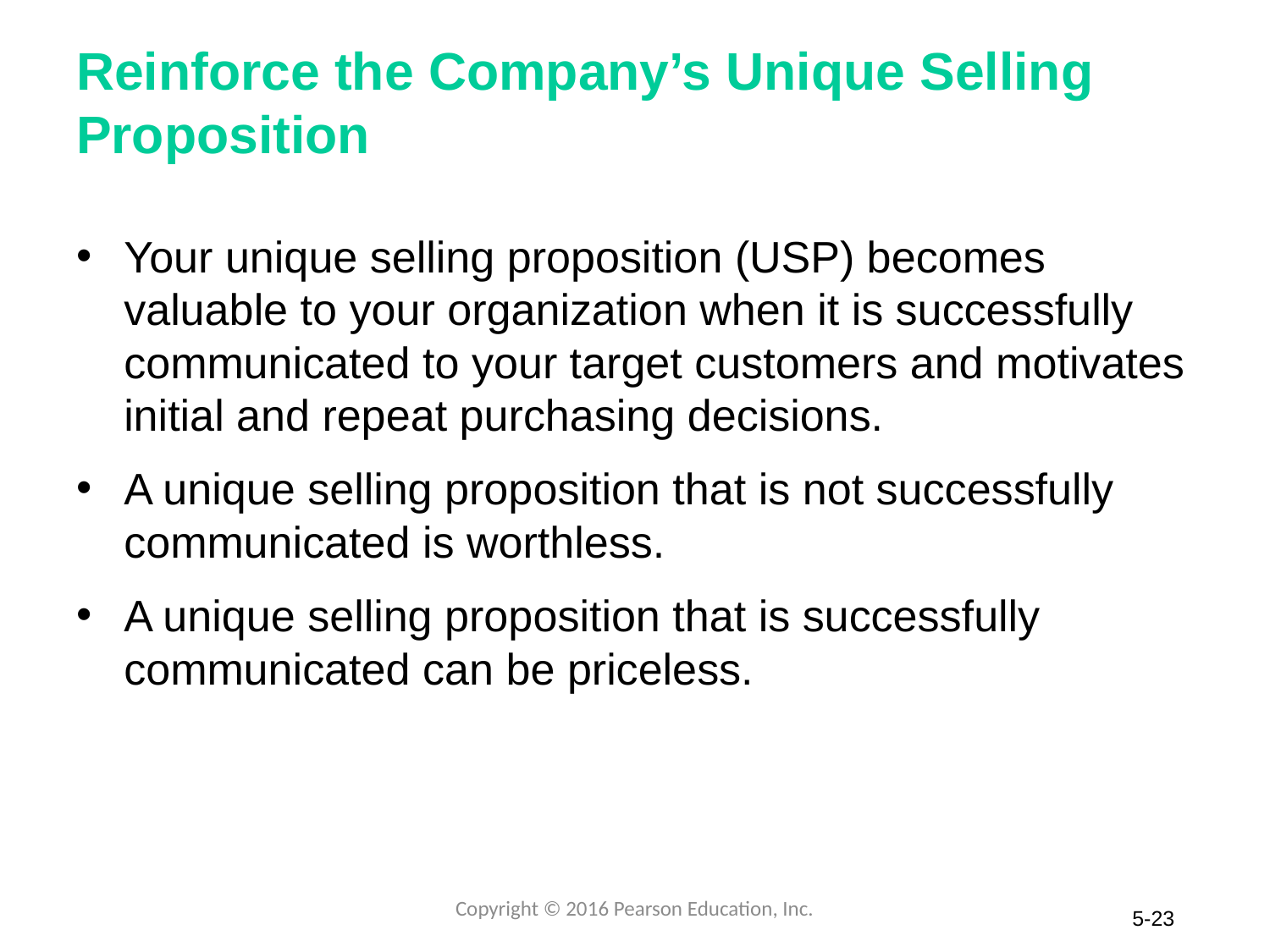

# Reinforce the Company’s Unique Selling Proposition
Your unique selling proposition (USP) becomes valuable to your organization when it is successfully communicated to your target customers and motivates initial and repeat purchasing decisions.

A unique selling proposition that is not successfully communicated is worthless.

A unique selling proposition that is successfully communicated can be priceless.
Copyright © 2016 Pearson Education, Inc.